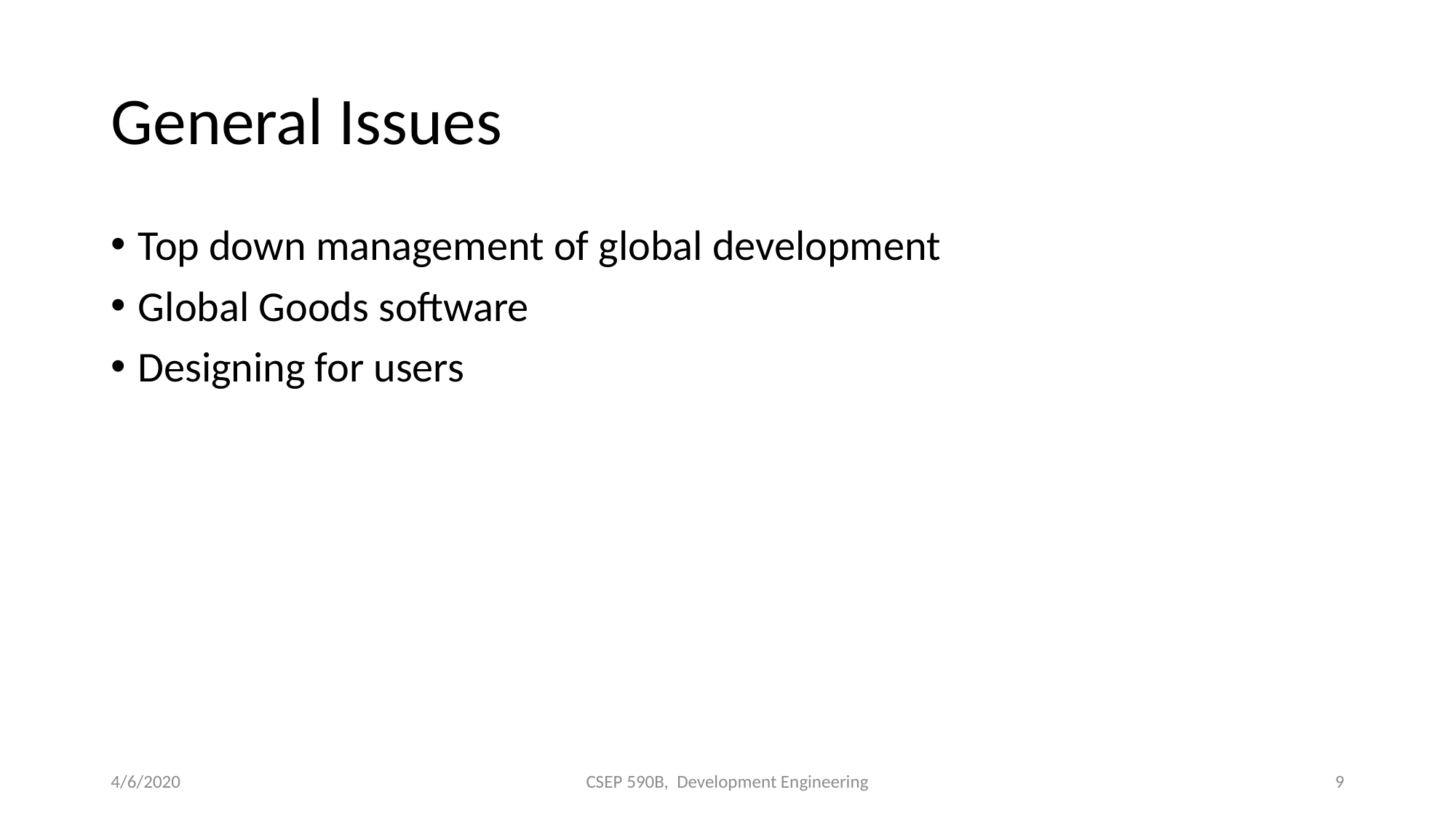

# General Issues
Top down management of global development
Global Goods software
Designing for users
4/6/2020
CSEP 590B,  Development Engineering
9